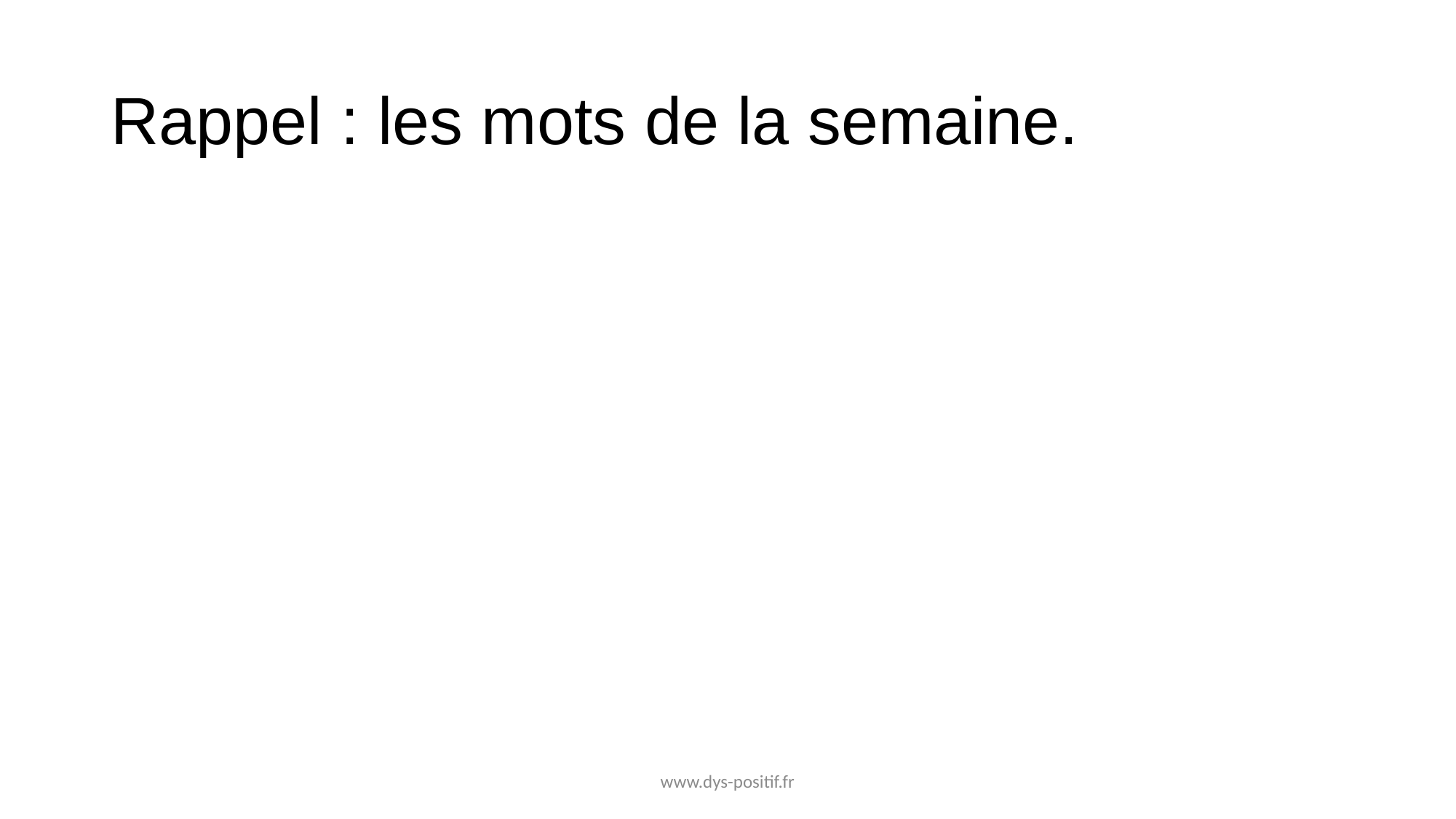

# Rappel : les mots de la semaine.

www.dys-positif.fr